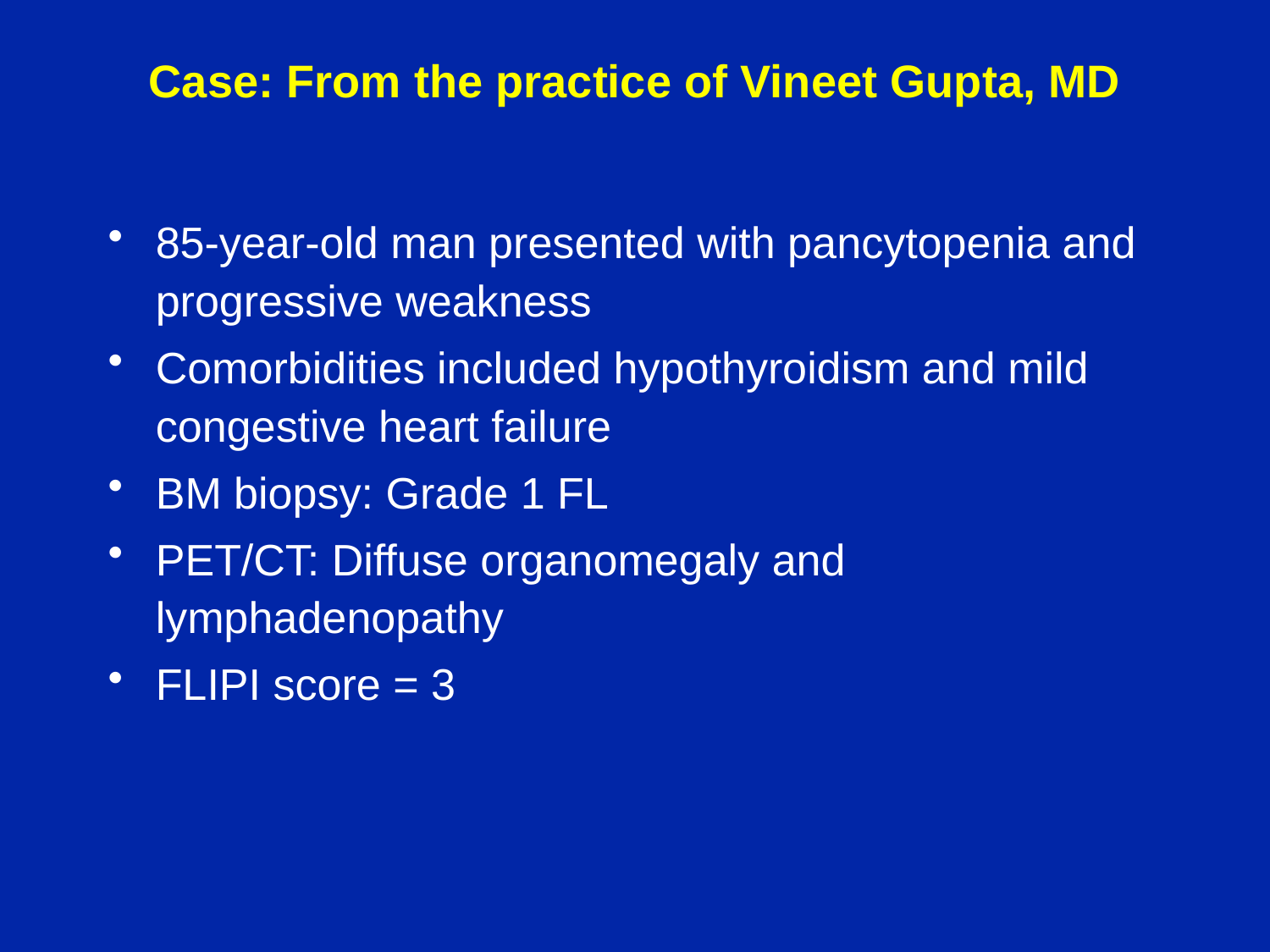

Case: From the practice of Vineet Gupta, MD
85-year-old man presented with pancytopenia and progressive weakness
Comorbidities included hypothyroidism and mild congestive heart failure
BM biopsy: Grade 1 FL
PET/CT: Diffuse organomegaly and lymphadenopathy
FLIPI score = 3